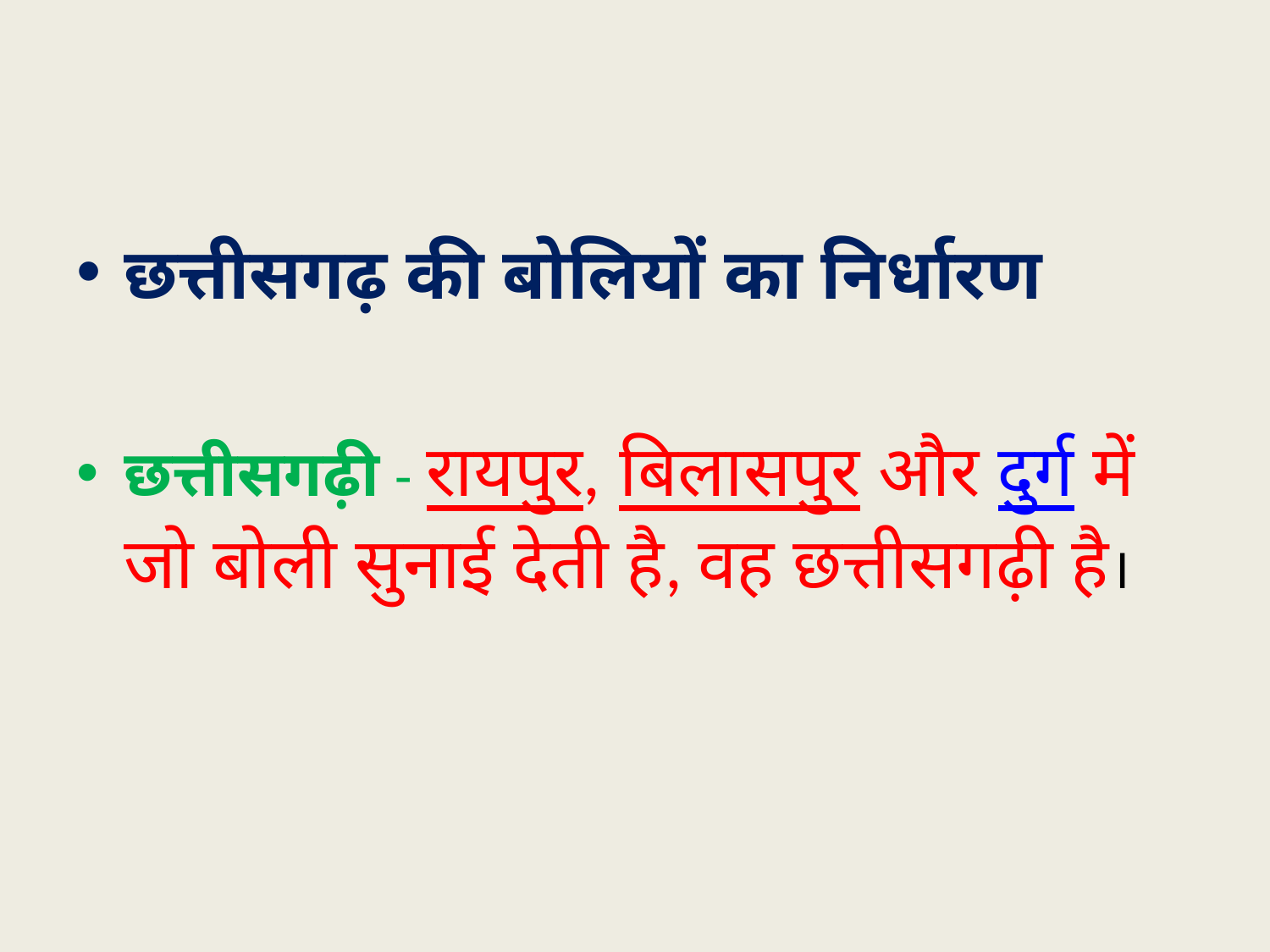

#
छत्तीसगढ़ की बोलियों का निर्धारण

छत्तीसगढ़ी - रायपुर, बिलासपुर और दुर्ग में जो बोली सुनाई देती है, वह छत्तीसगढ़ी है।